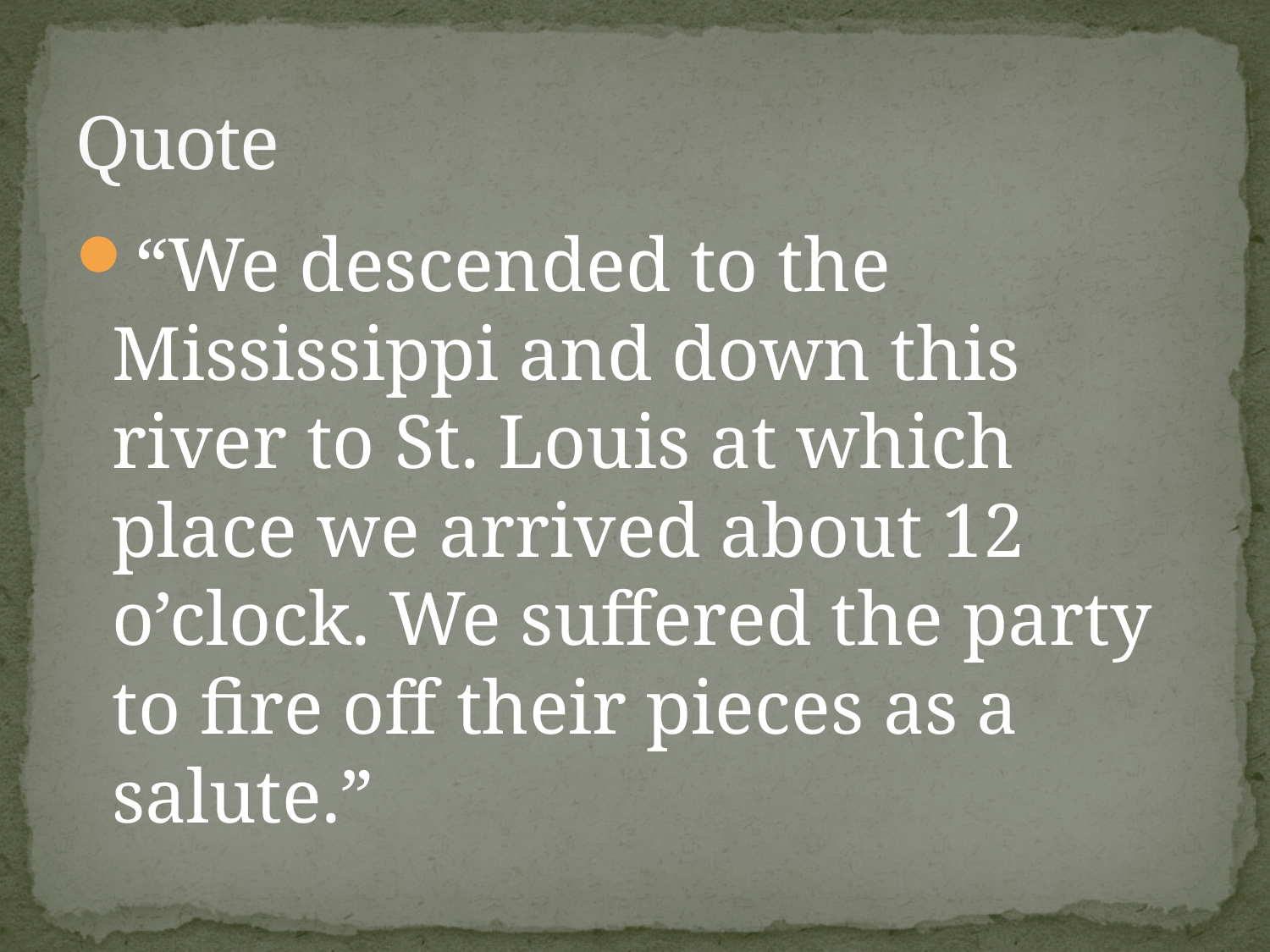

# Quote
“We descended to the Mississippi and down this river to St. Louis at which place we arrived about 12 o’clock. We suffered the party to fire off their pieces as a salute.”